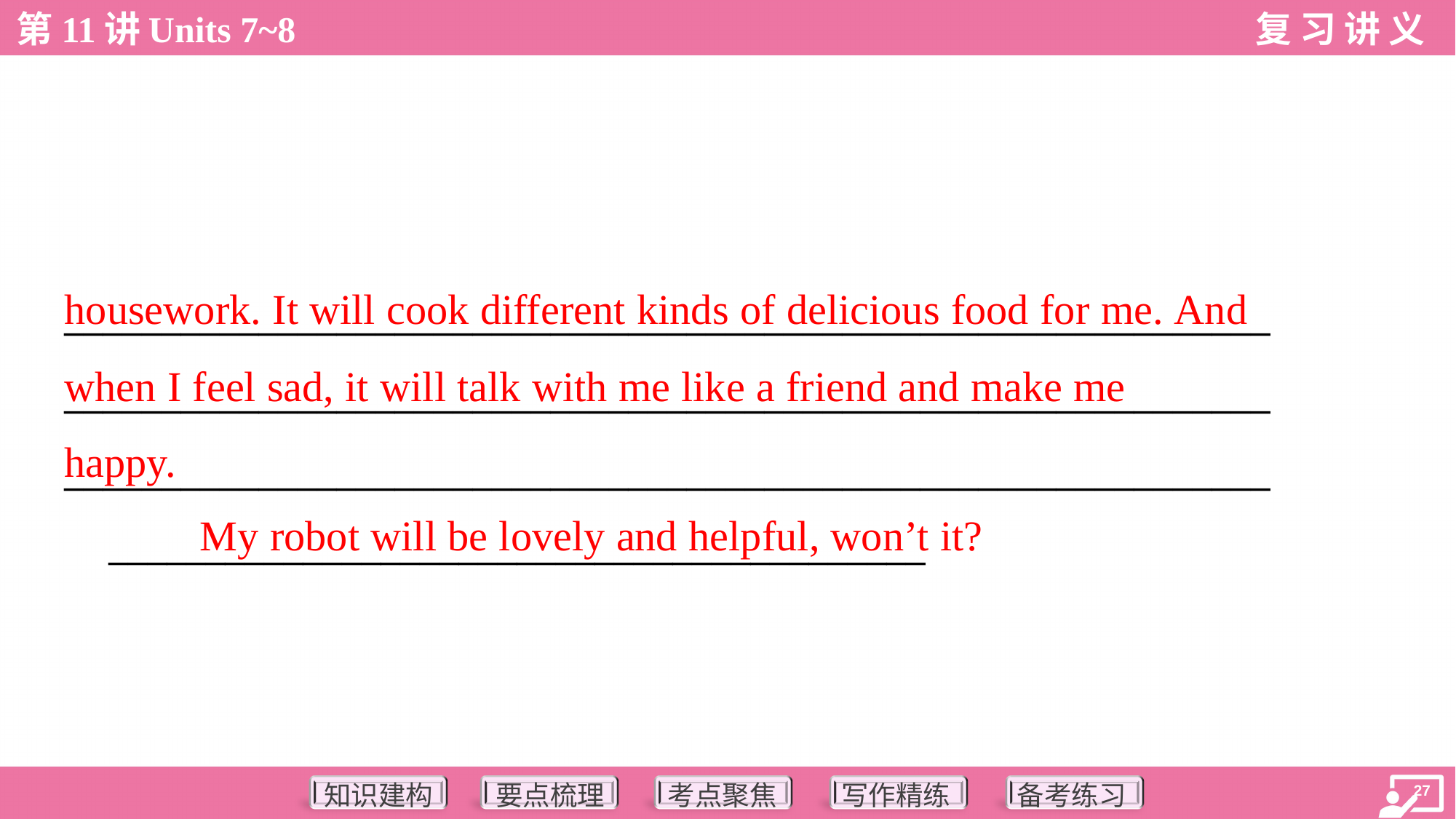

housework. It will cook different kinds of delicious food for me. And
when I feel sad, it will talk with me like a friend and make me
happy.
______________________________________________________________
______________________________________________________________
______________________________________________________________
    __________________________________________
My robot will be lovely and helpful, won’t it?